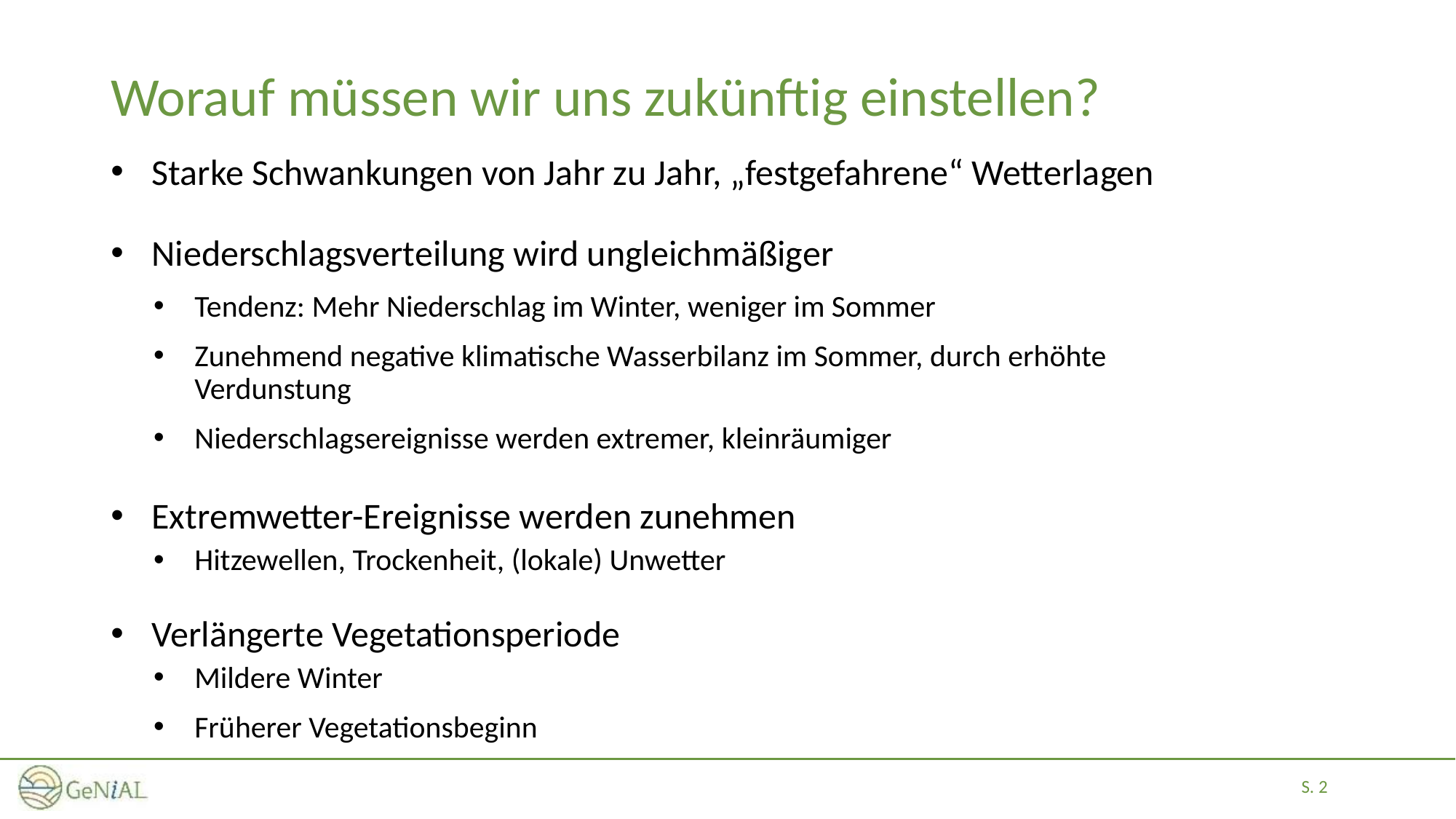

# Worauf müssen wir uns zukünftig einstellen?
Starke Schwankungen von Jahr zu Jahr, „festgefahrene“ Wetterlagen
Niederschlagsverteilung wird ungleichmäßiger
Tendenz: Mehr Niederschlag im Winter, weniger im Sommer
Zunehmend negative klimatische Wasserbilanz im Sommer, durch erhöhte Verdunstung
Niederschlagsereignisse werden extremer, kleinräumiger
Extremwetter-Ereignisse werden zunehmen
Hitzewellen, Trockenheit, (lokale) Unwetter
Verlängerte Vegetationsperiode
Mildere Winter
Früherer Vegetationsbeginn